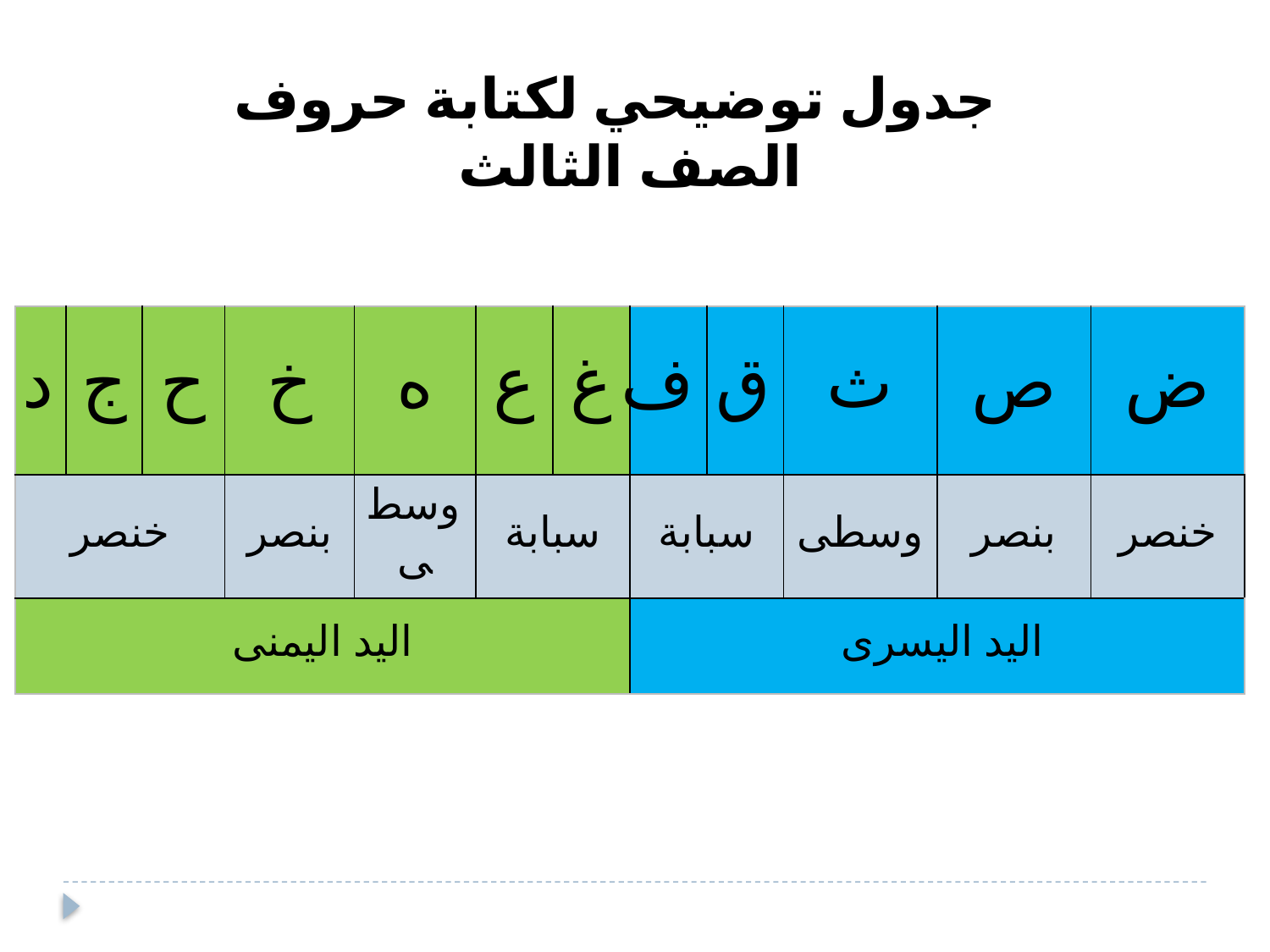

جدول توضيحي لكتابة حروف الصف الثالث
| د | ج | ح | خ | ه | ع | غ | ف | ق | ث | ص | ض |
| --- | --- | --- | --- | --- | --- | --- | --- | --- | --- | --- | --- |
| خنصر |  |  | بنصر | وسطى | سبابة |  | سبابة |  | وسطى | بنصر | خنصر |
| اليد اليمنى |  |  |  |  |  |  | اليد اليسرى |  |  |  |  |